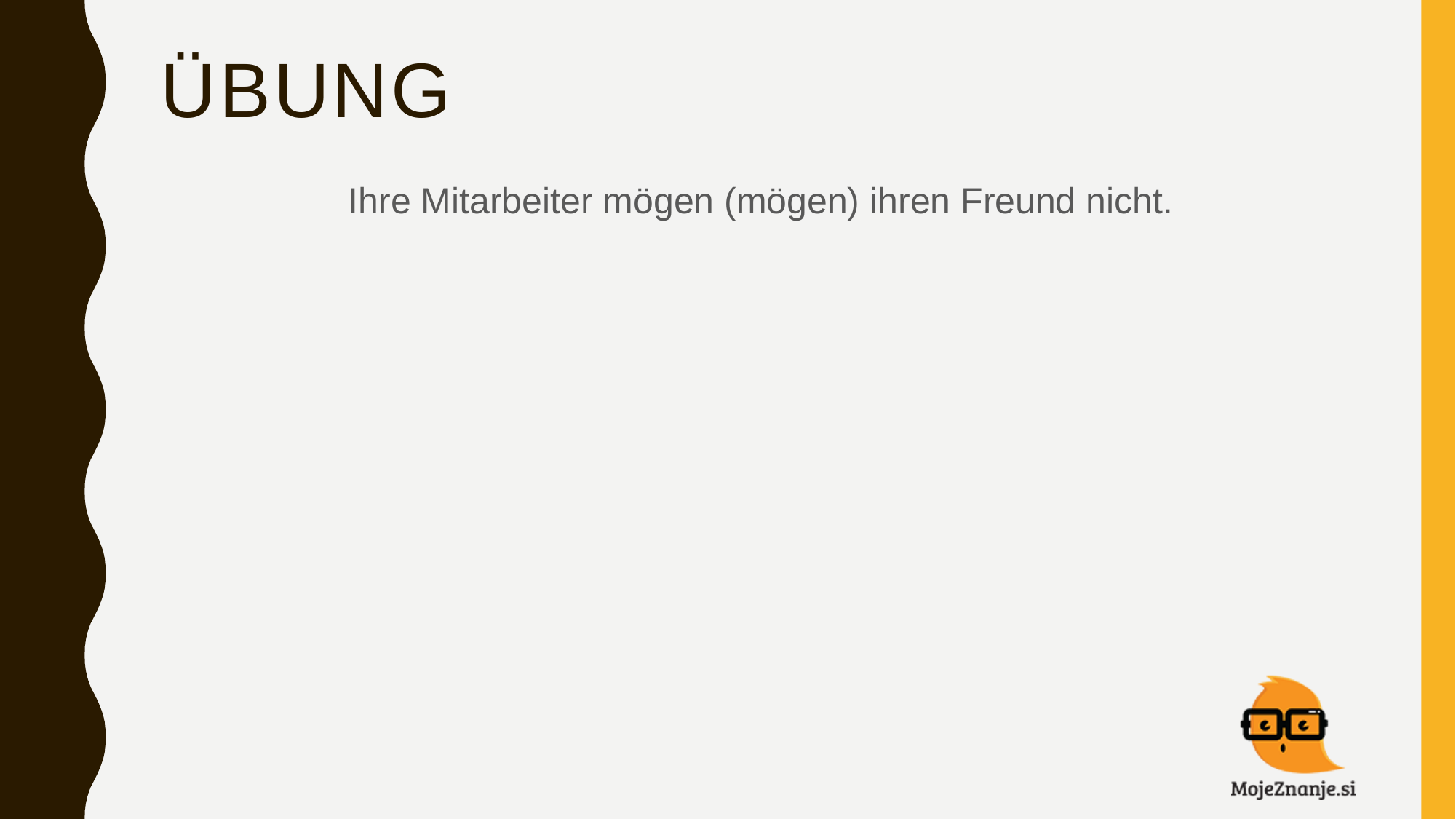

# Übung
 Ihre Mitarbeiter mögen (mögen) ihren Freund nicht.